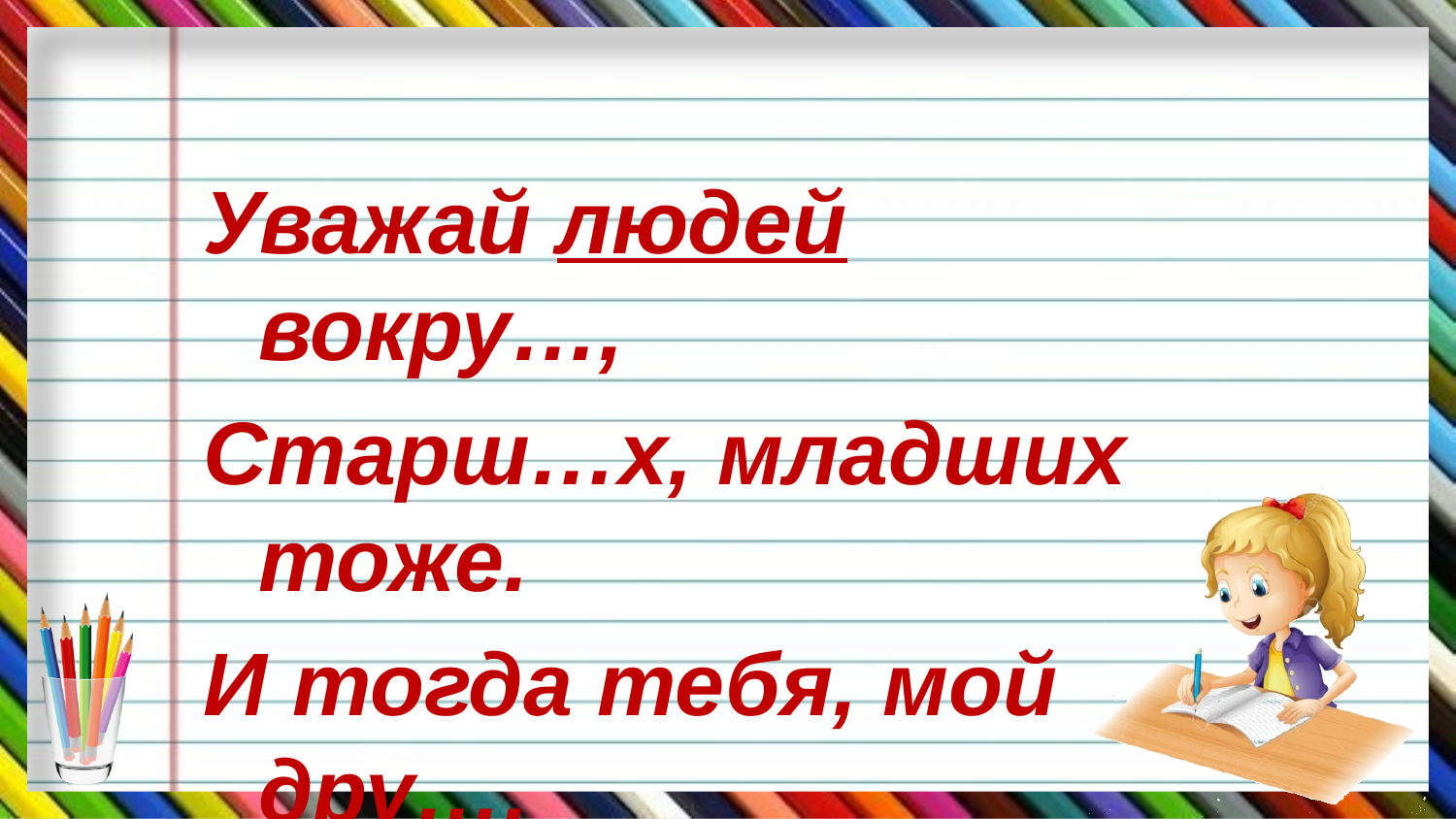

#
Уважай людей вокру…,
Старш…х, младших тоже.
И тогда тебя, мой дру…,
Наз…вут хорош…м.